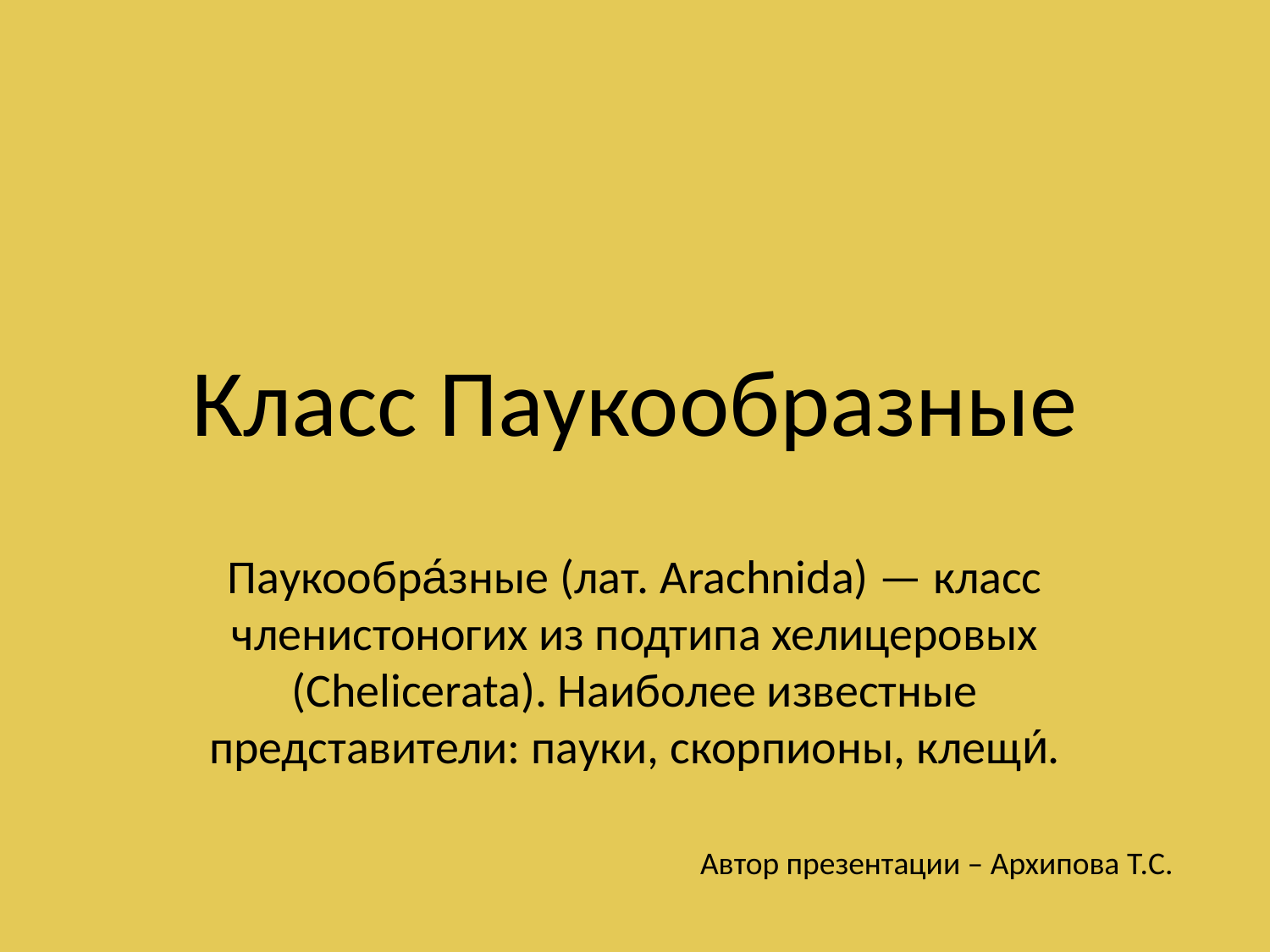

# Класс Паукообразные
Паукообра́зные (лат. Arachnida) — класс членистоногих из подтипа хелицеровых (Chelicerata). Наиболее известные представители: пауки, скорпионы, клещи́.
Автор презентации – Архипова Т.С.